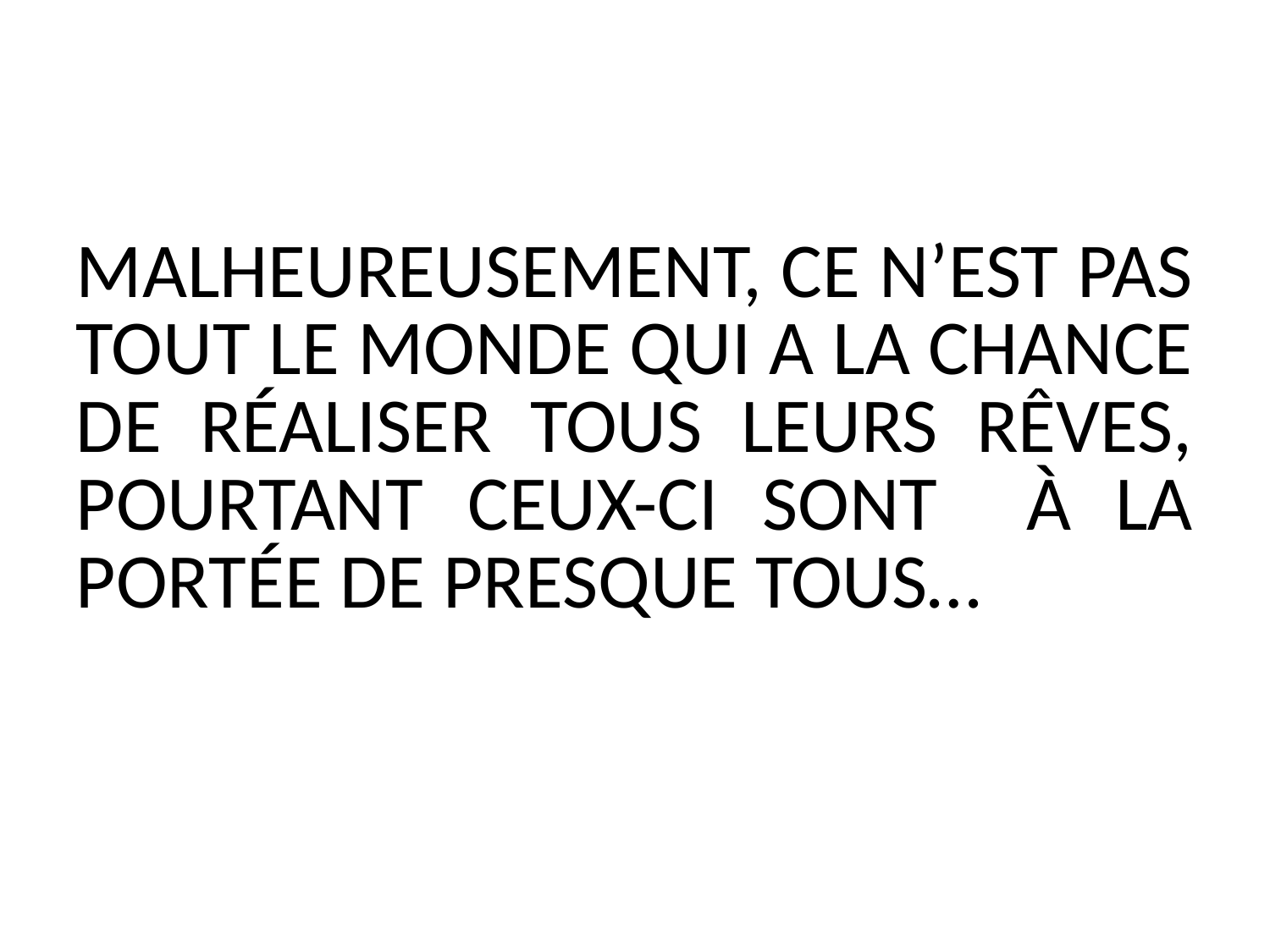

Malheureusement, ce n’est pas tout le monde qui a la chance de réaliser tous leurs rêves, pourtant ceux-ci sont  à la portée de presque tous…